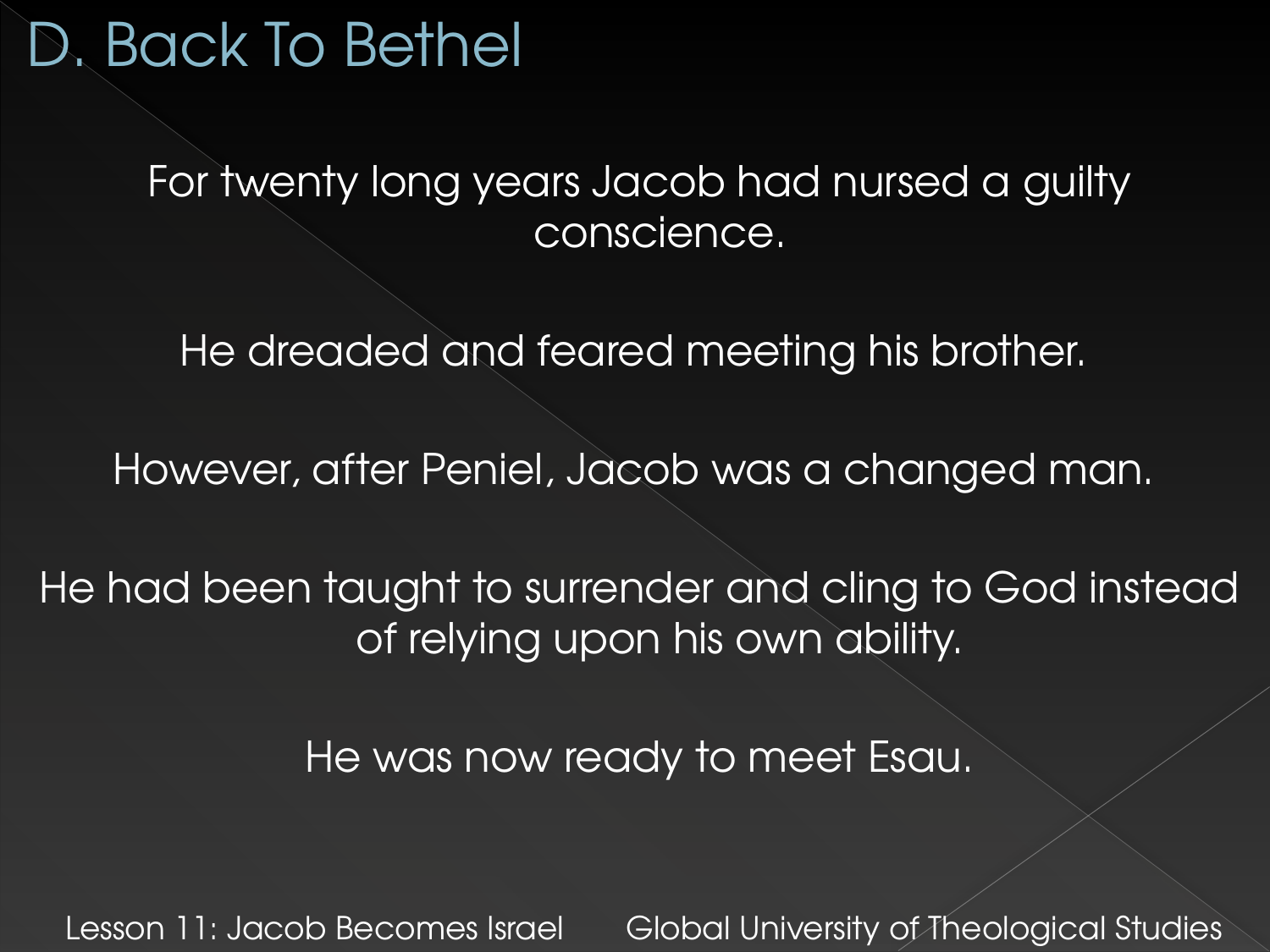

# D. Back To Bethel
For twenty long years Jacob had nursed a guilty conscience.

He dreaded and feared meeting his brother.

However, after Peniel, Jacob was a changed man.

He had been taught to surrender and cling to God instead of relying upon his own ability.

He was now ready to meet Esau.
Lesson 11: Jacob Becomes Israel       Global University of Theological Studies